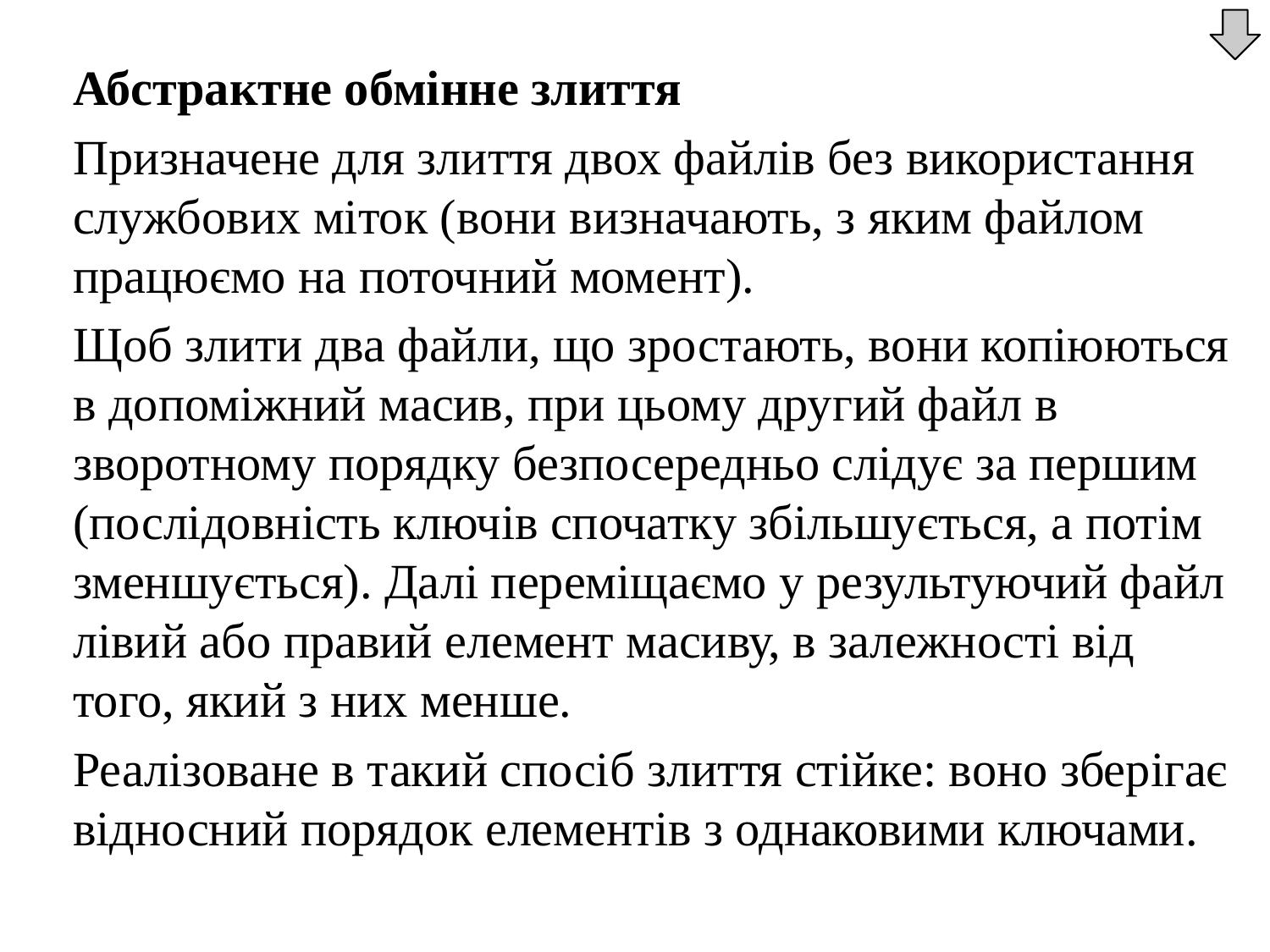

Абстрактне обмінне злиття
	Призначене для злиття двох файлів без використання службових міток (вони визначають, з яким файлом працюємо на поточний момент).
	Щоб злити два файли, що зростають, вони копіюються в допоміжний масив, при цьому другий файл в зворотному порядку безпосередньо слідує за першим (послідовність ключів спочатку збільшується, а потім зменшується). Далі переміщаємо у результуючий файл лівий або правий елемент масиву, в залежності від того, який з них менше.
	Реалізоване в такий спосіб злиття стійке: воно зберігає відносний порядок елементів з однаковими ключами.